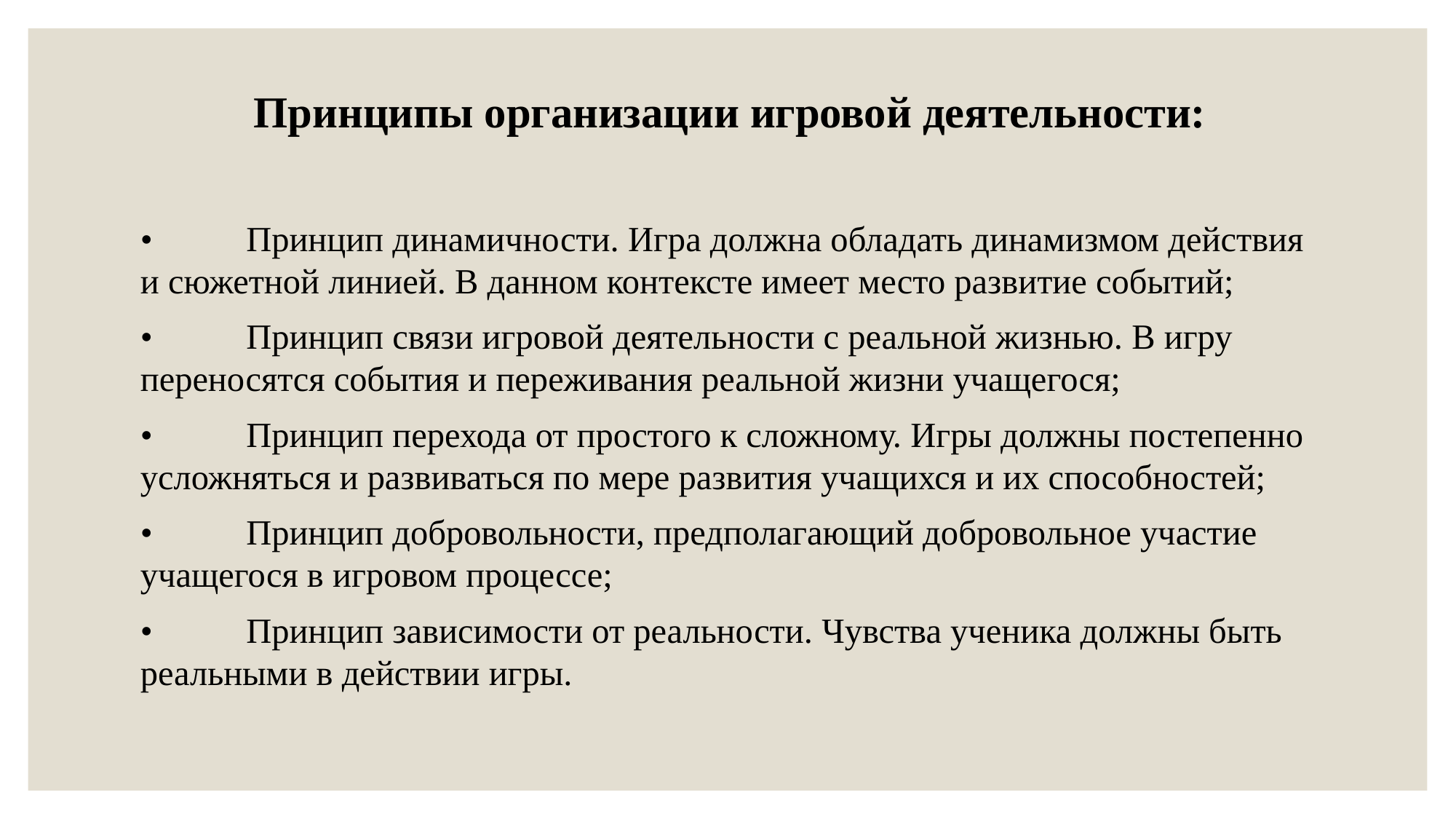

Принципы организации игровой деятельности:

•	Принцип динамичности. Игра должна обладать динамизмом действия и сюжетной линией. В данном контексте имеет место развитие событий;
•	Принцип связи игровой деятельности с реальной жизнью. В игру переносятся события и переживания реальной жизни учащегося;
•	Принцип перехода от простого к сложному. Игры должны постепенно усложняться и развиваться по мере развития учащихся и их способностей;
•	Принцип добровольности, предполагающий добровольное участие учащегося в игровом процессе;
•	Принцип зависимости от реальности. Чувства ученика должны быть реальными в действии игры.